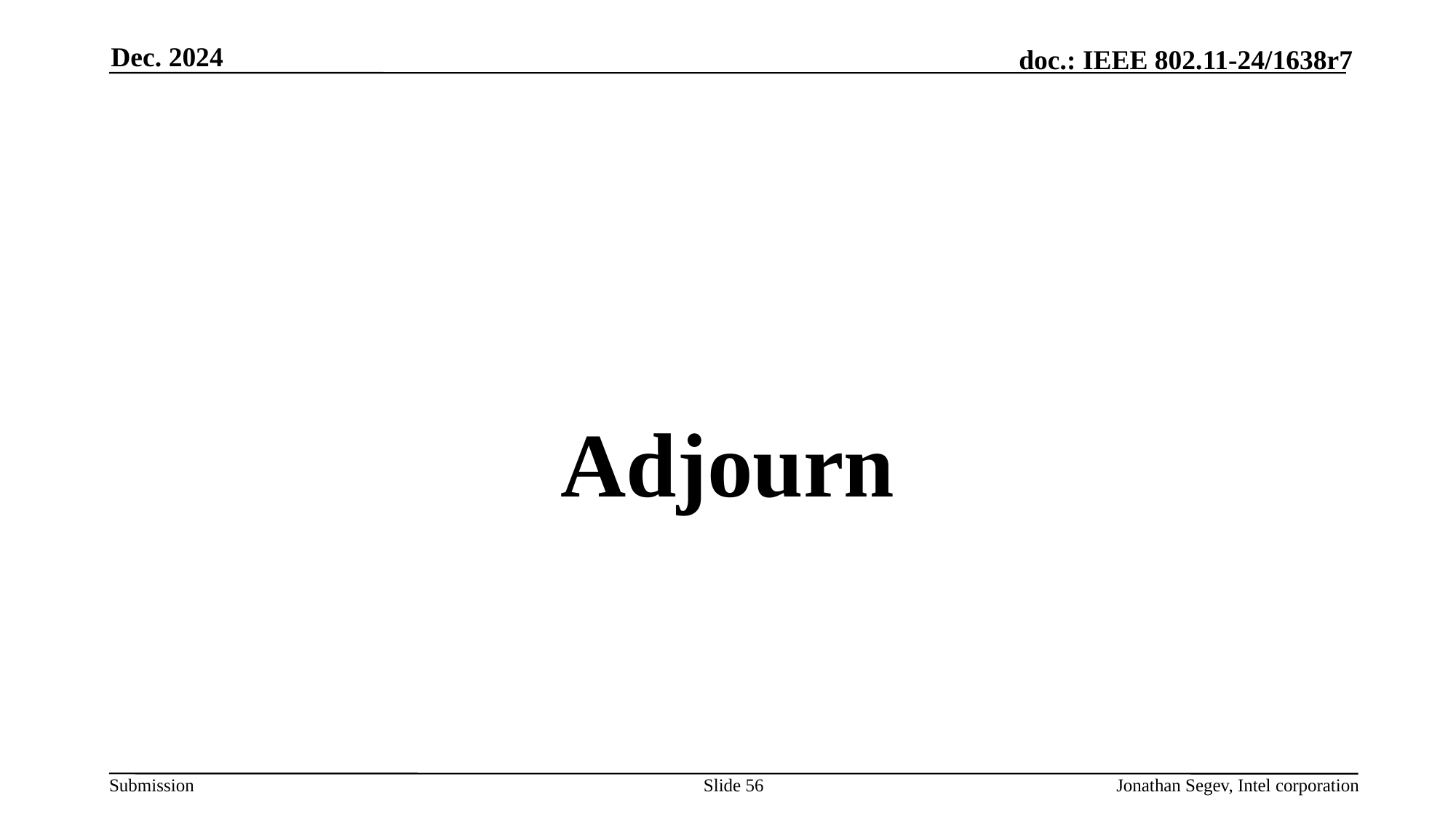

Dec. 2024
#

Adjourn
Slide 56
Jonathan Segev, Intel corporation